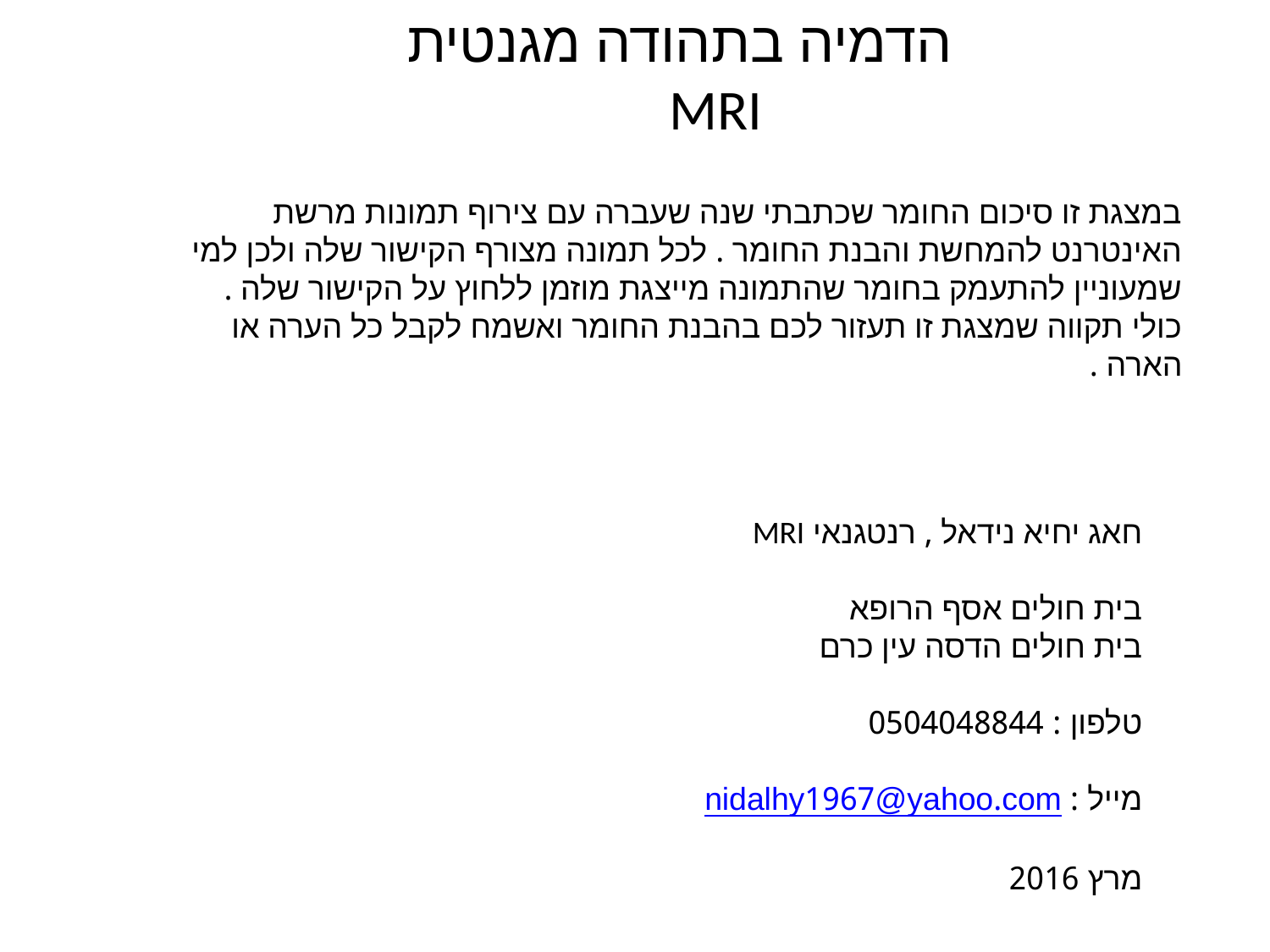

הדמיה בתהודה מגנטית
             MRI

במצגת זו סיכום החומר שכתבתי שנה שעברה עם צירוף תמונות מרשת האינטרנט להמחשת והבנת החומר . לכל תמונה מצורף הקישור שלה ולכן למי שמעוניין להתעמק בחומר שהתמונה מייצגת מוזמן ללחוץ על הקישור שלה .
כולי תקווה שמצגת זו תעזור לכם בהבנת החומר ואשמח לקבל כל הערה או הארה .
חאג יחיא נידאל , רנטגנאי MRI

בית חולים אסף הרופא
בית חולים הדסה עין כרם

טלפון : 0504048844

מייל : nidalhy1967@yahoo.com

מרץ 2016